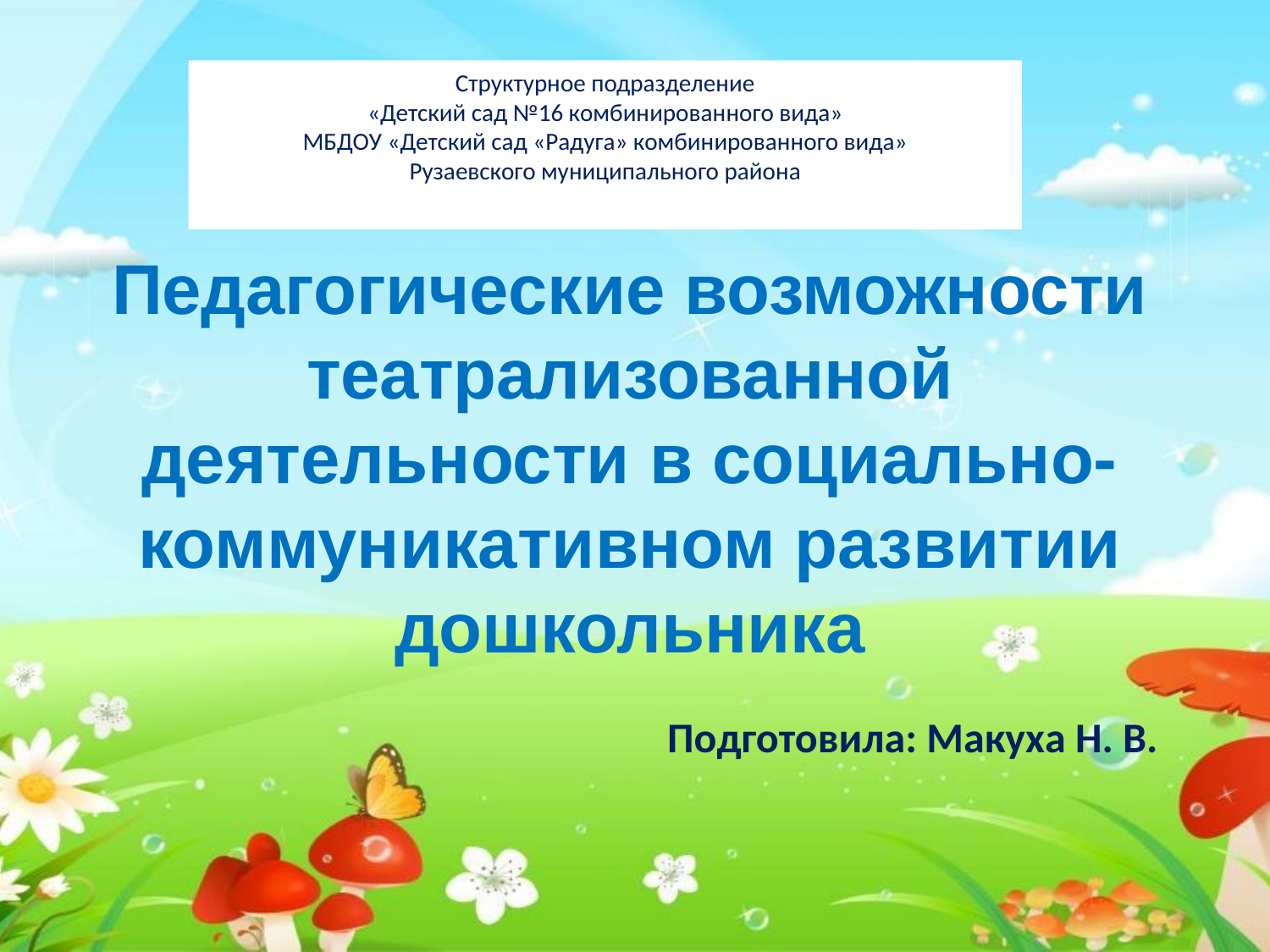

Структурное подразделение
«Детский сад №16 комбинированного вида»
МБДОУ «Детский сад «Радуга» комбинированного вида»
Рузаевского муниципального района

Педагогические возможности театрализованной деятельности в социально-коммуникативном развитии дошкольника
Подготовила: Макуха Н. В.